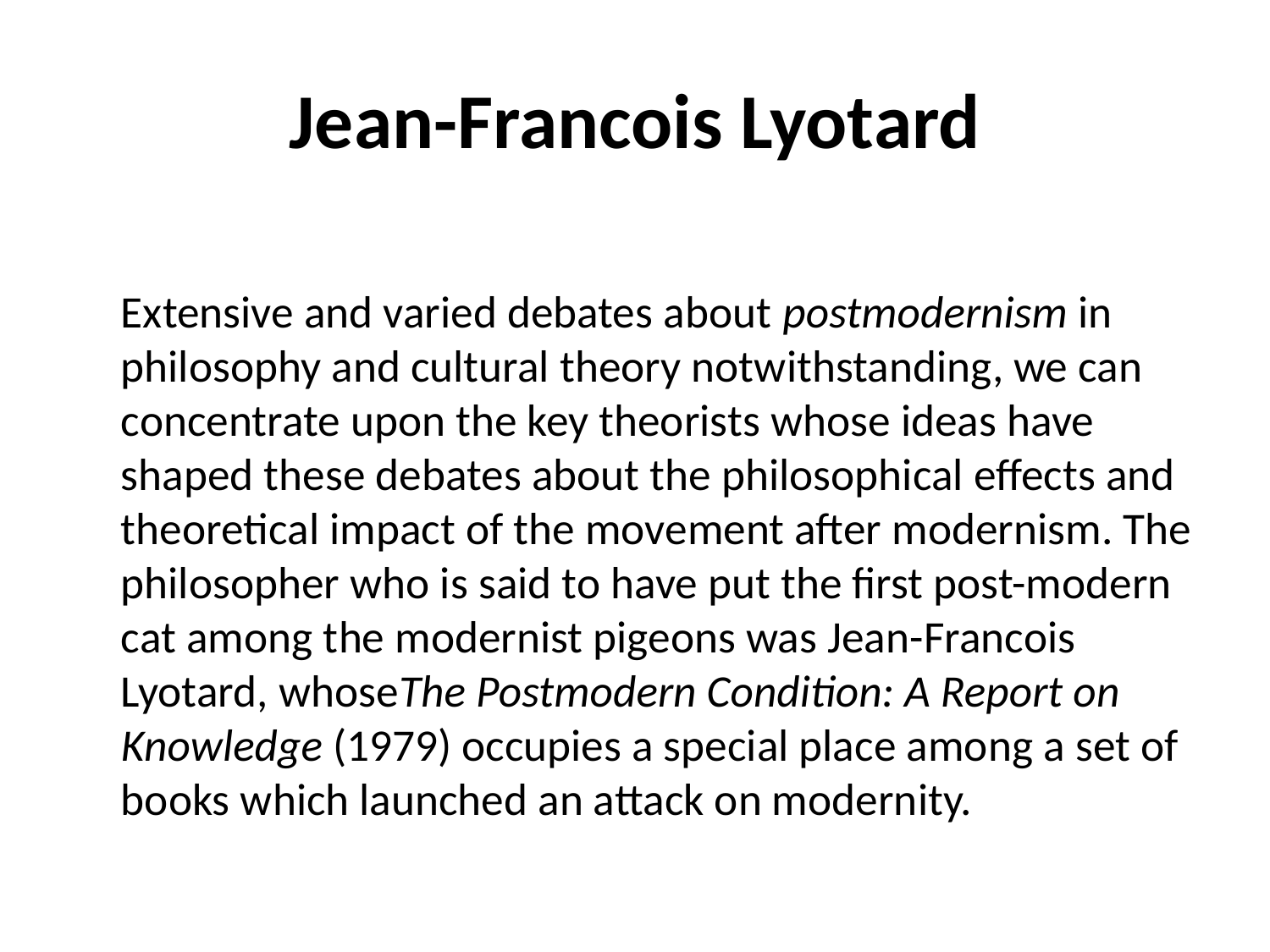

# Jean-Francois Lyotard
Extensive and varied debates about postmodernism in philosophy and cultural theory notwithstanding, we can concentrate upon the key theorists whose ideas have shaped these debates about the philosophical effects and theoretical impact of the movement after modernism. The philosopher who is said to have put the first post-modern cat among the modernist pigeons was Jean-Francois Lyotard, whoseThe Postmodern Condition: A Report on Knowledge (1979) occupies a special place among a set of books which launched an attack on modernity.